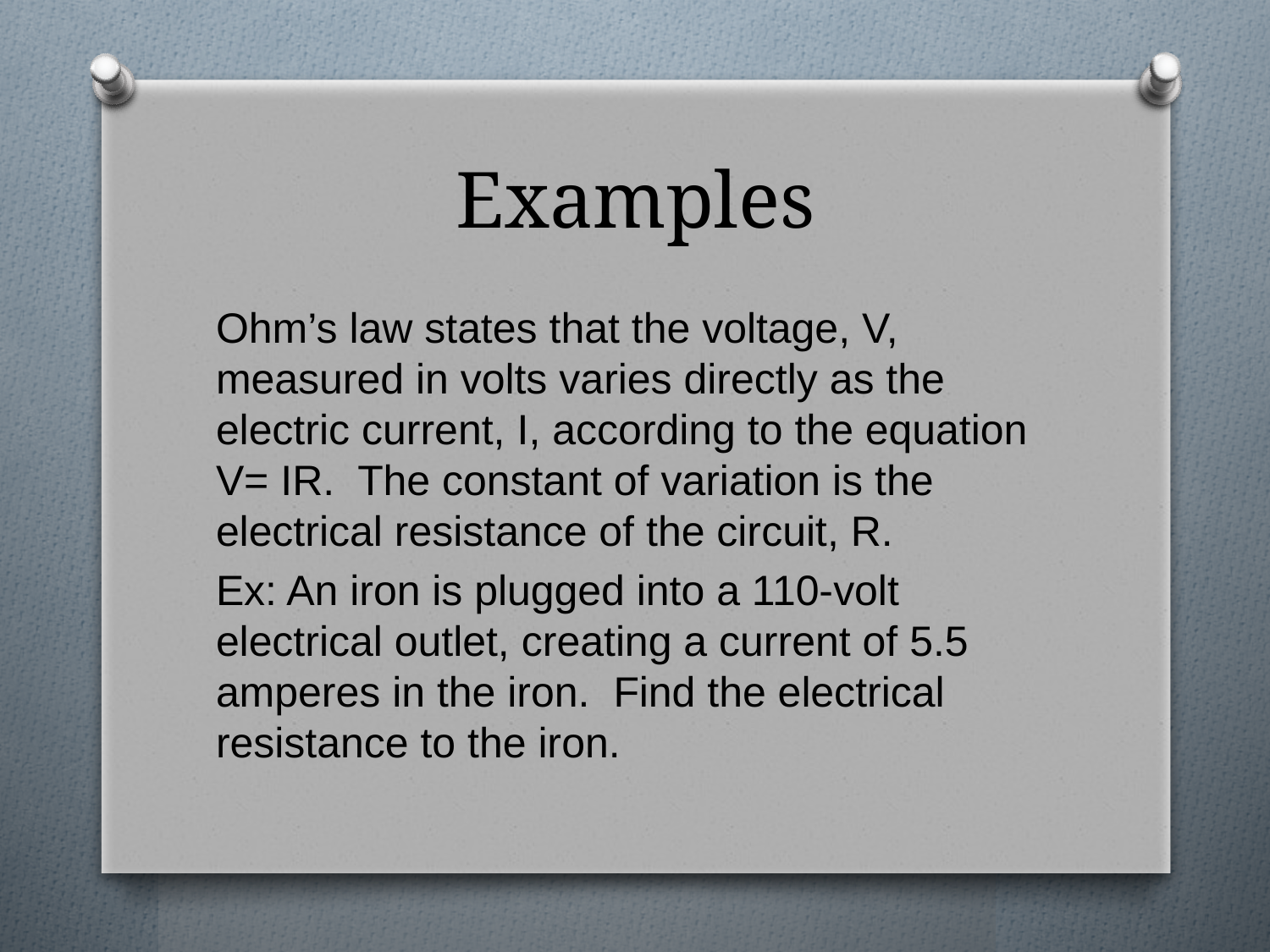

# Examples
Ohm’s law states that the voltage, V, measured in volts varies directly as the electric current, I, according to the equation V= IR.  The constant of variation is the electrical resistance of the circuit, R.
Ex: An iron is plugged into a 110-volt electrical outlet, creating a current of 5.5 amperes in the iron.  Find the electrical resistance to the iron.